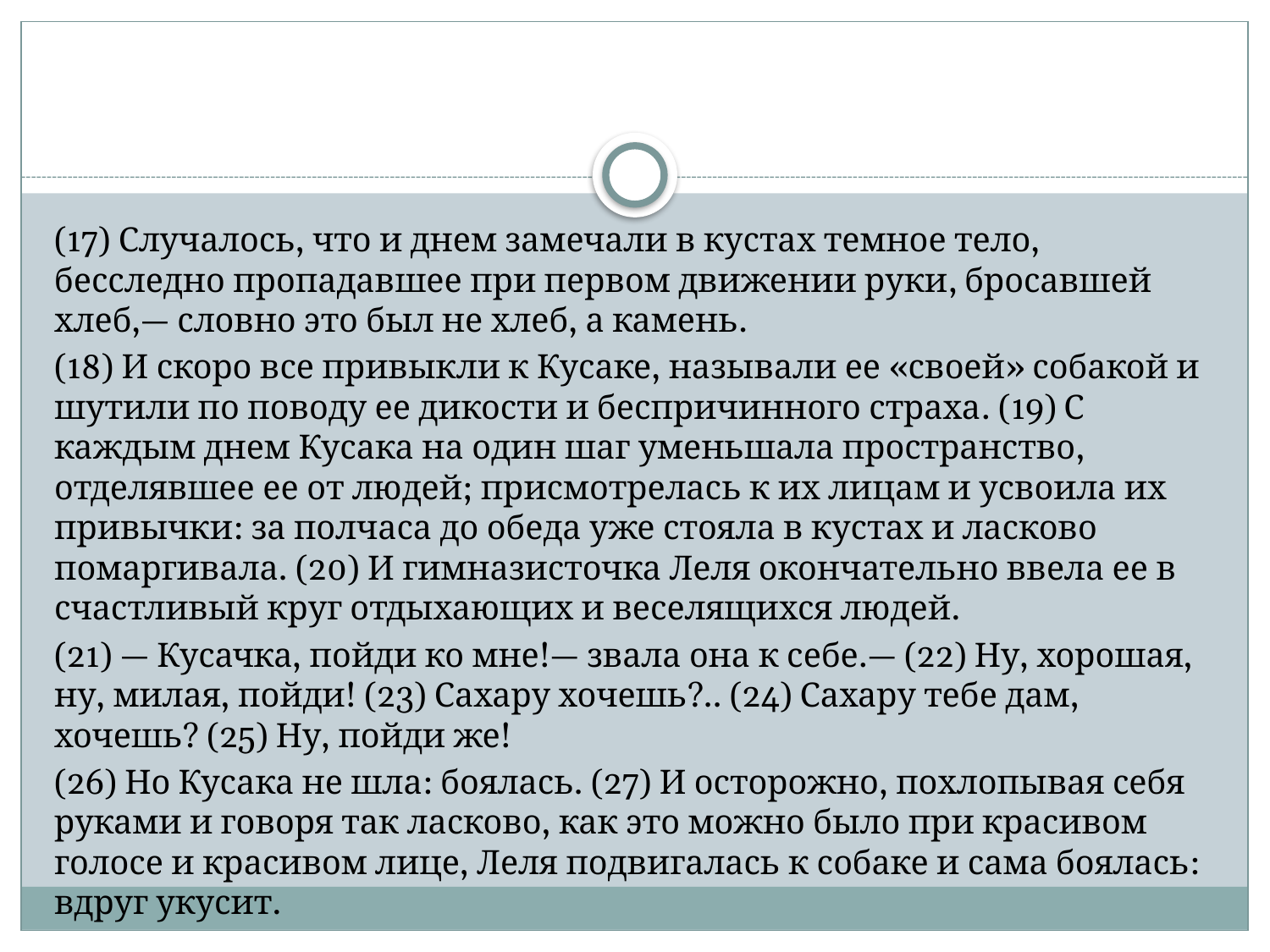

#
(17) Случалось, что и днем замечали в кустах темное тело, бесследно пропадавшее при первом движении ру­ки, бросавшей хлеб,— словно это был не хлеб, а камень.
(18) И скоро все привыкли к Кусаке, называли ее «сво­ей» собакой и шутили по поводу ее дикости и беспри­чинного страха. (19) С каждым днем Кусака на один шаг уменьшала пространство, отделявшее ее от людей; присмотрелась к их лицам и усвоила их привычки: за полчаса до обеда уже стояла в кустах и ласково помарги­вала. (20) И гимназисточка Леля окончательно ввела ее в счастливый круг отдыхающих и веселящихся людей.
(21) — Кусачка, пойди ко мне!— звала она к себе.— (22) Ну, хорошая, ну, милая, пойди! (23) Сахару хо­чешь?.. (24) Сахару тебе дам, хочешь? (25) Ну, пойди же!
(26) Но Кусака не шла: боялась. (27) И осторожно, похлопывая себя руками и говоря так ласково, как это можно было при красивом голосе и красивом лице, Леля подвигалась к собаке и сама боялась: вдруг укусит.